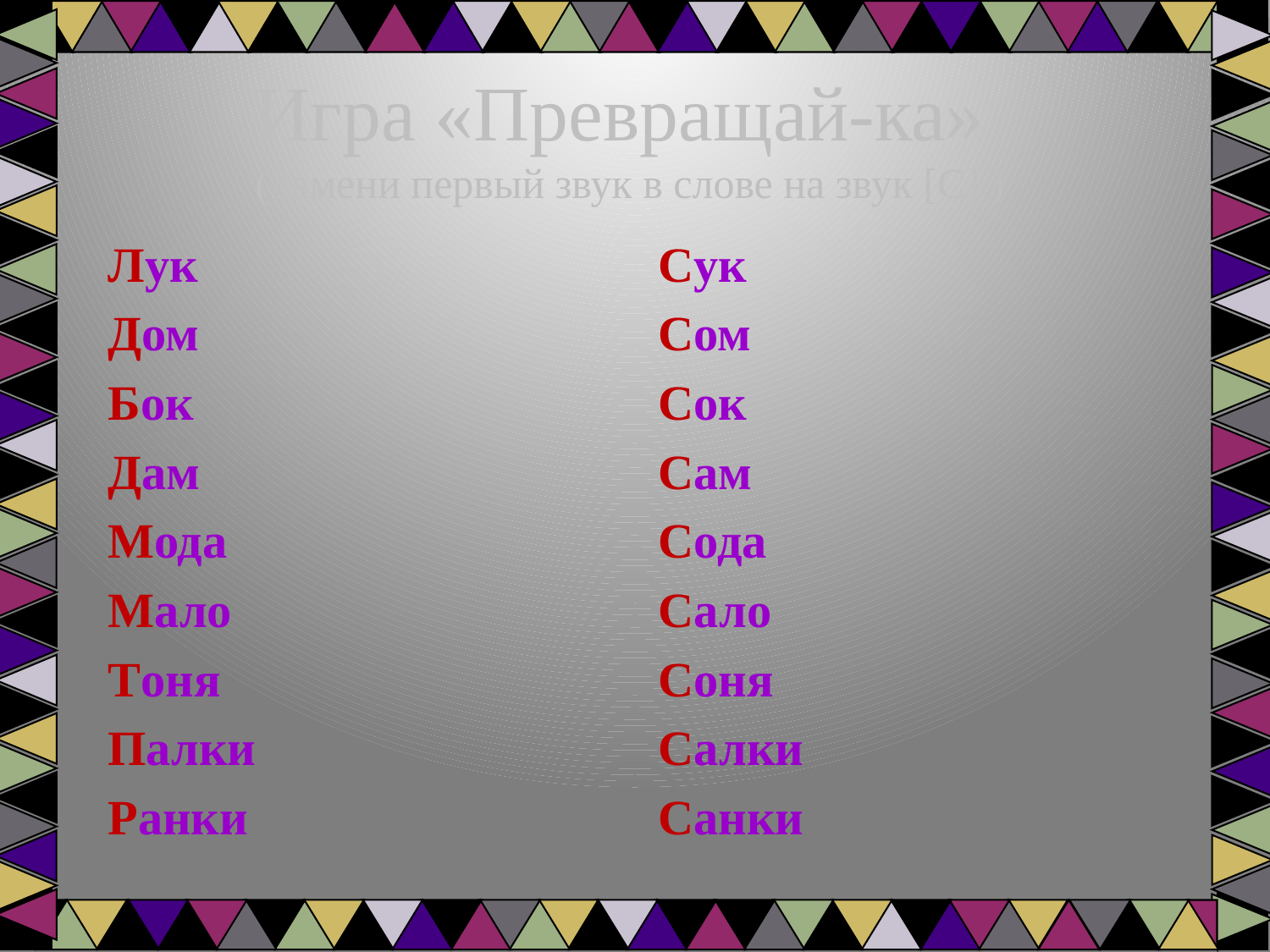

# Игра «Превращай-ка» (Замени первый звук в слове на звук [С] )
Лук
Дом
Бок
Дам
Мода
Мало
Тоня
Палки
Ранки
Сук
Сом
Сок
Сам
Сода
Сало
Соня
Салки
Санки